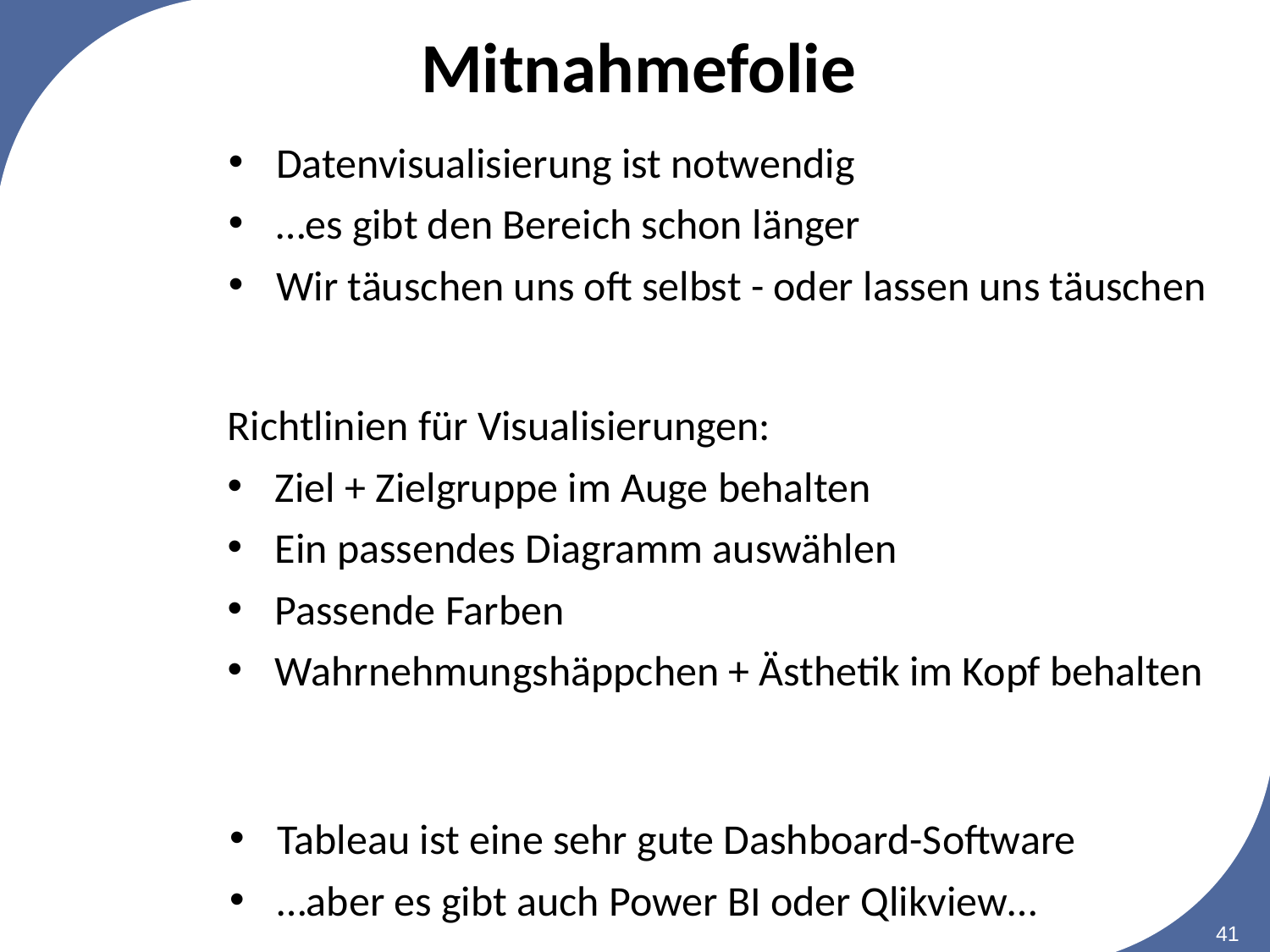

Mitnahmefolie
Datenvisualisierung ist notwendig
…es gibt den Bereich schon länger
Wir täuschen uns oft selbst - oder lassen uns täuschen
Richtlinien für Visualisierungen:
Ziel + Zielgruppe im Auge behalten
Ein passendes Diagramm auswählen
Passende Farben
Wahrnehmungshäppchen + Ästhetik im Kopf behalten
Tableau ist eine sehr gute Dashboard-Software
…aber es gibt auch Power BI oder Qlikview…